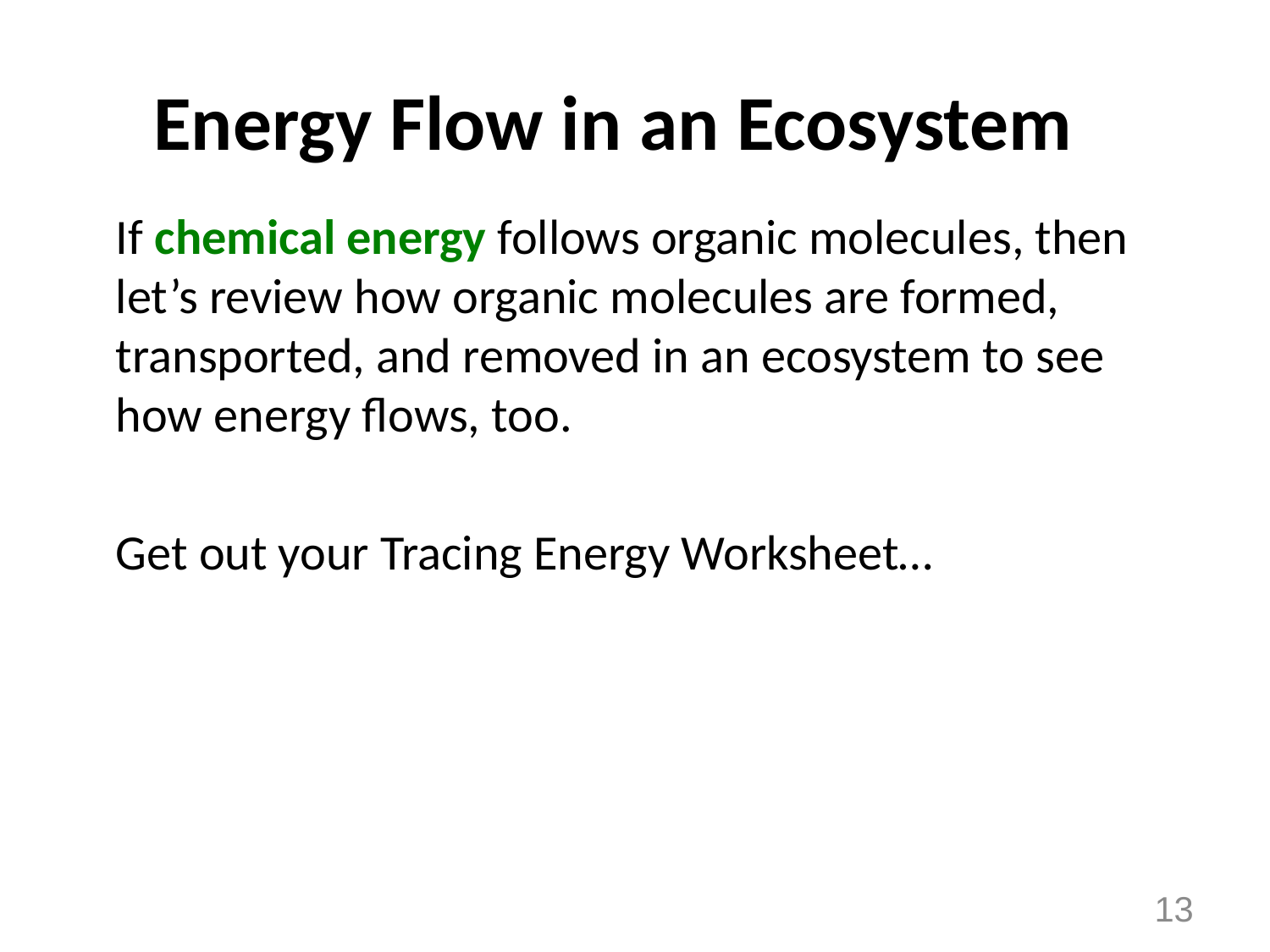

# Energy Flow in an Ecosystem
If chemical energy follows organic molecules, then let’s review how organic molecules are formed, transported, and removed in an ecosystem to see how energy flows, too.

Get out your Tracing Energy Worksheet…

13